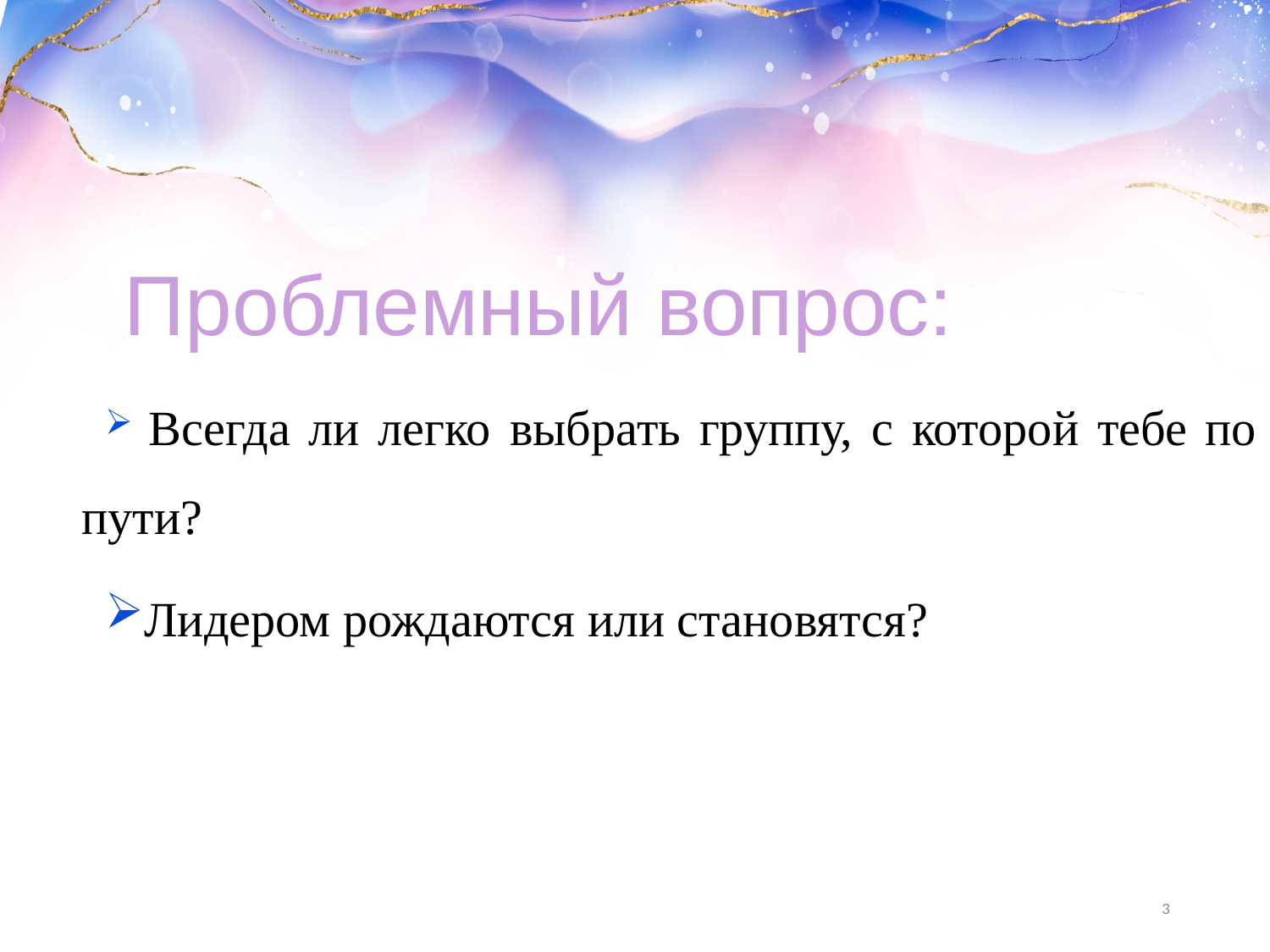

#
       Проблемный вопрос:
 Всегда ли легко выбрать группу, с которой тебе по пути?
Лидером рождаются или становятся?
3